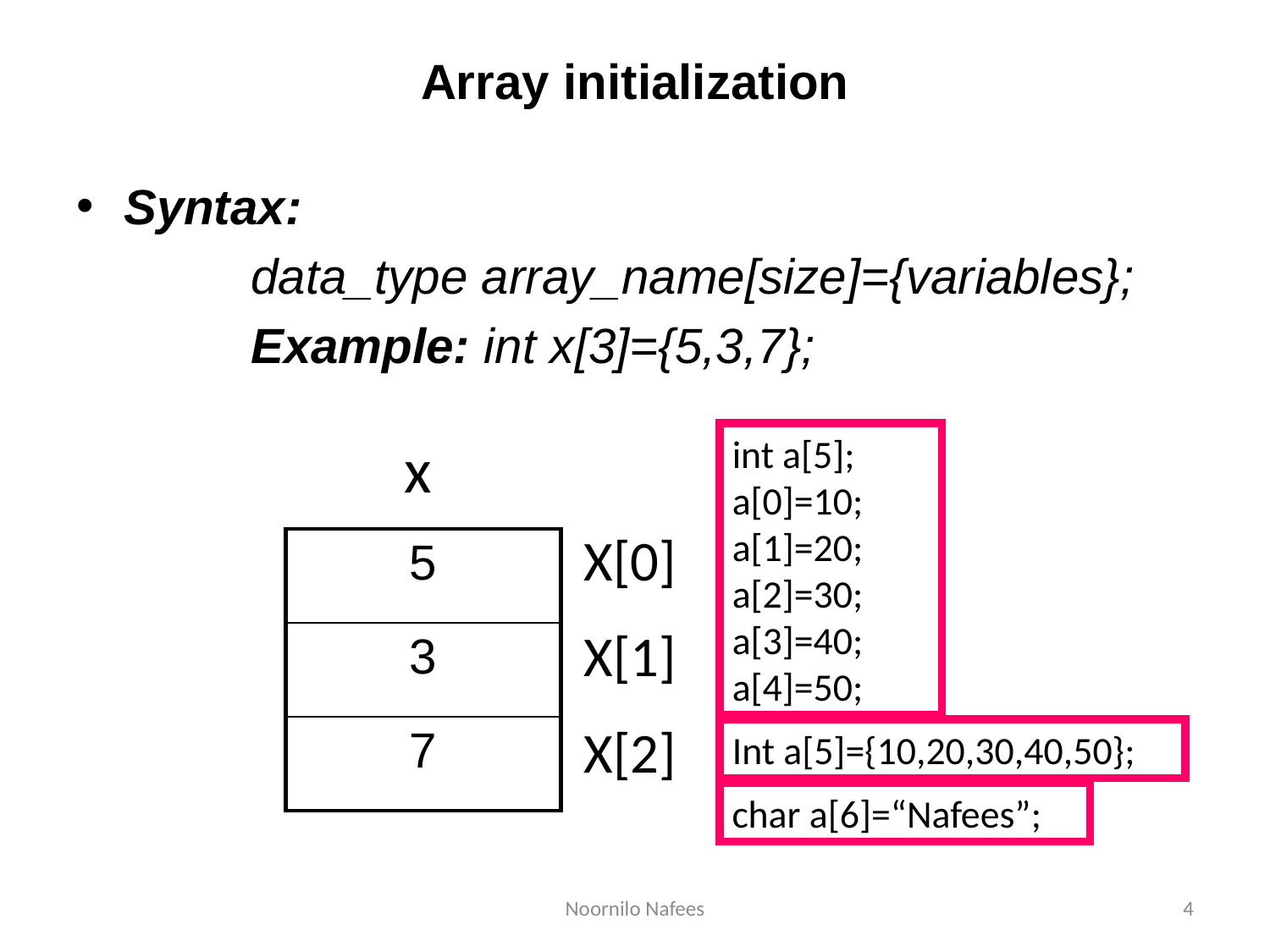

# Array initialization
Syntax:
		data_type array_name[size]={variables};
		Example: int x[3]={5,3,7};

x
int a[5];
a[0]=10;
a[1]=20;
a[2]=30;
a[3]=40;
a[4]=50;
X[0]
X[1]
X[2]
| 5 |
| --- |
| 3 |
| 7 |
Int a[5]={10,20,30,40,50};
char a[6]=“Nafees”;
Noornilo Nafees
4